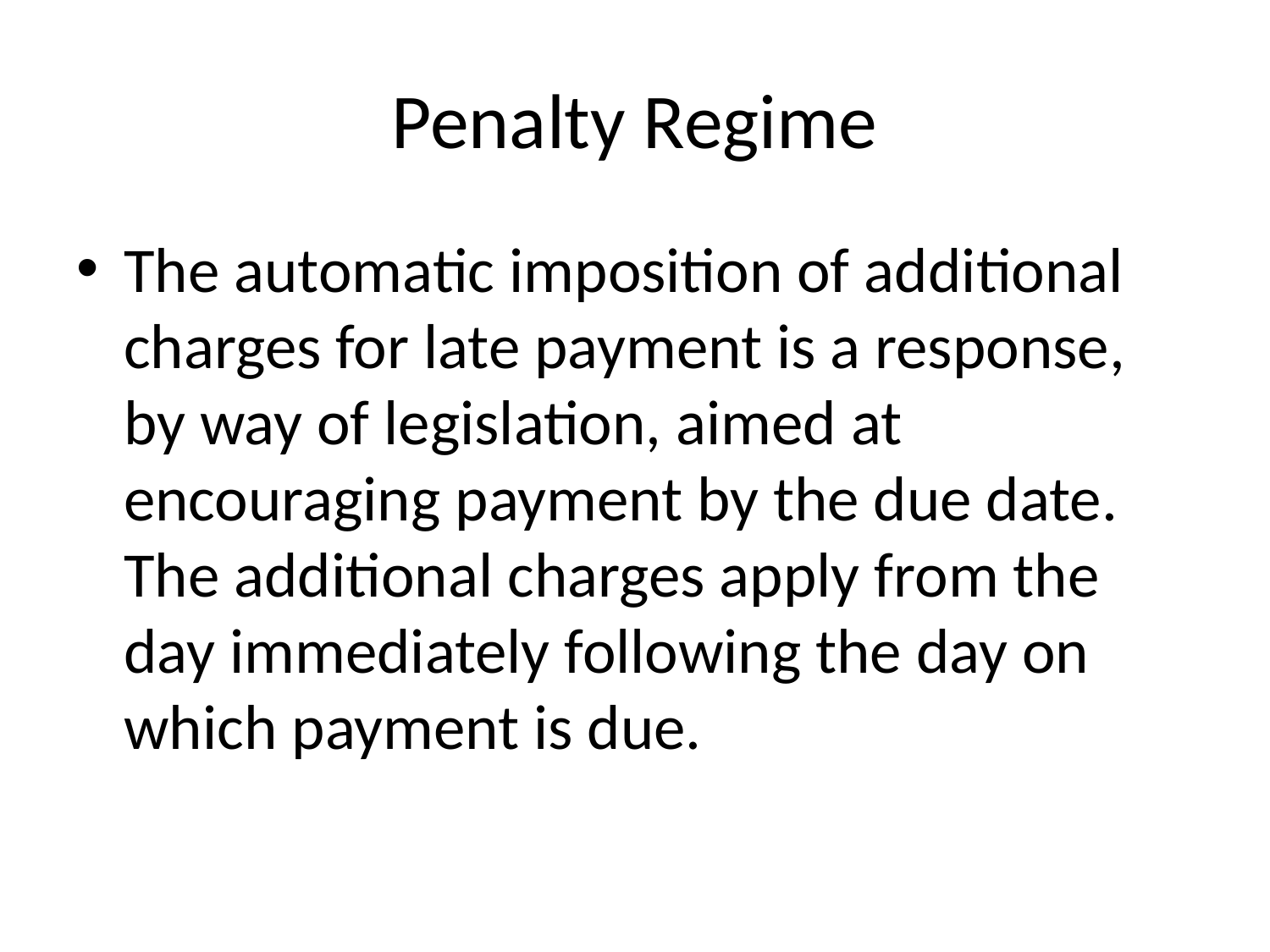

# Penalty Regime
The automatic imposition of additional charges for late payment is a response, by way of legislation, aimed at encouraging payment by the due date. The additional charges apply from the day immediately following the day on which payment is due.